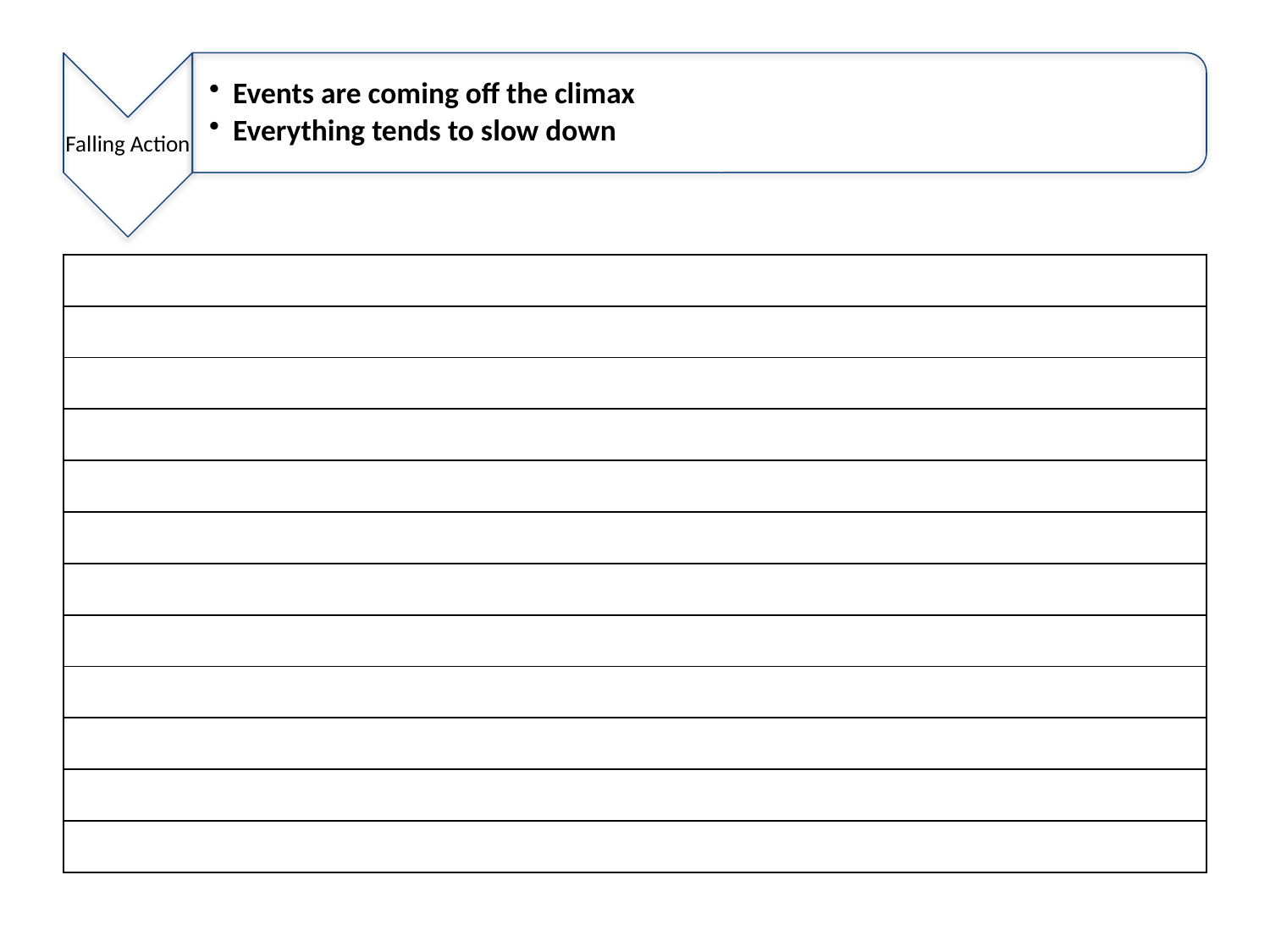

Events are coming off the climax
Everything tends to slow down

Falling Action
|  |
| --- |
|  |
|  |
|  |
|  |
|  |
|  |
|  |
|  |
|  |
|  |
|  |